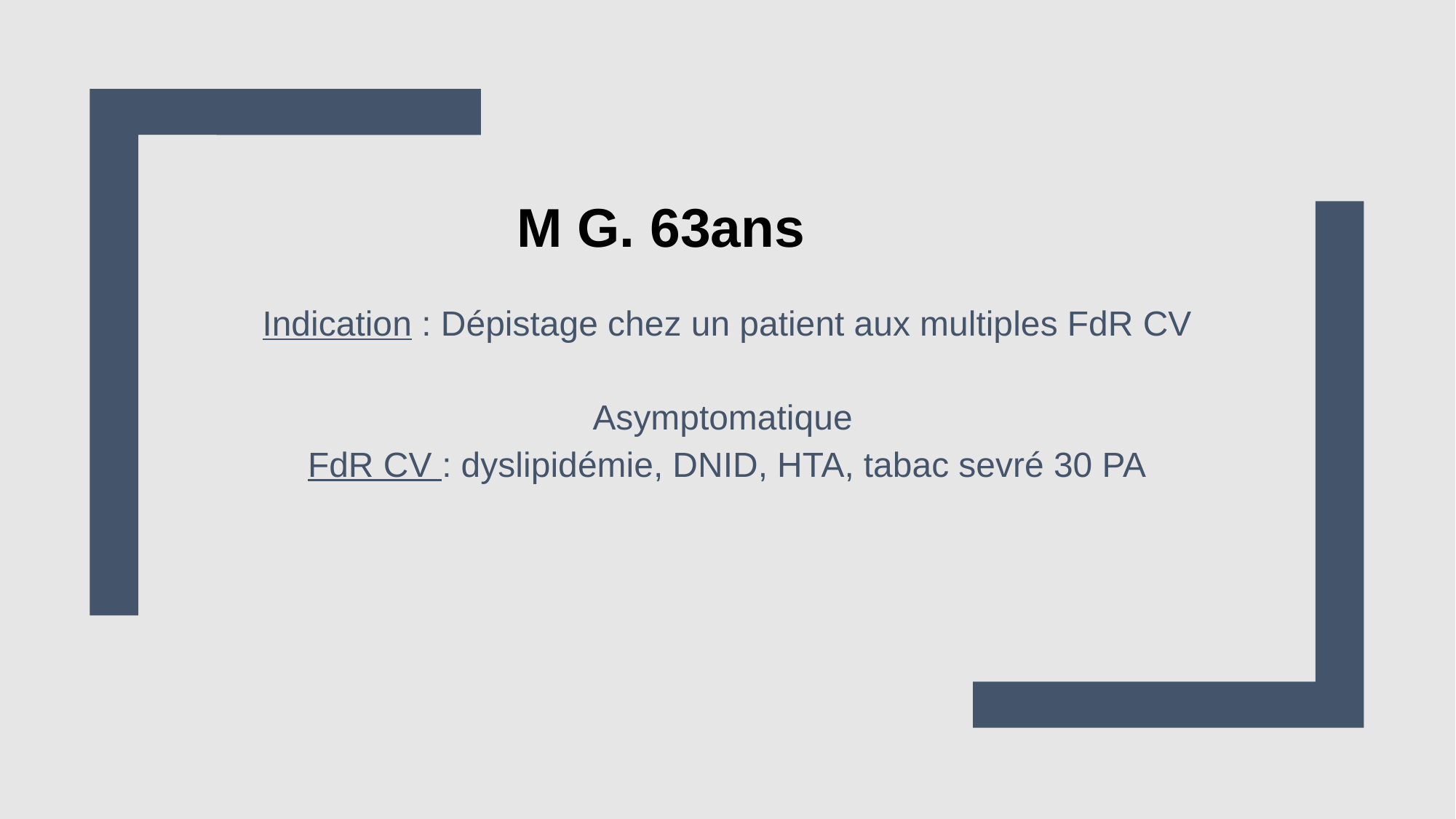

M G. 63ans
Indication : Dépistage chez un patient aux multiples FdR CV

Asymptomatique
FdR CV : dyslipidémie, DNID, HTA, tabac sevré 30 PA